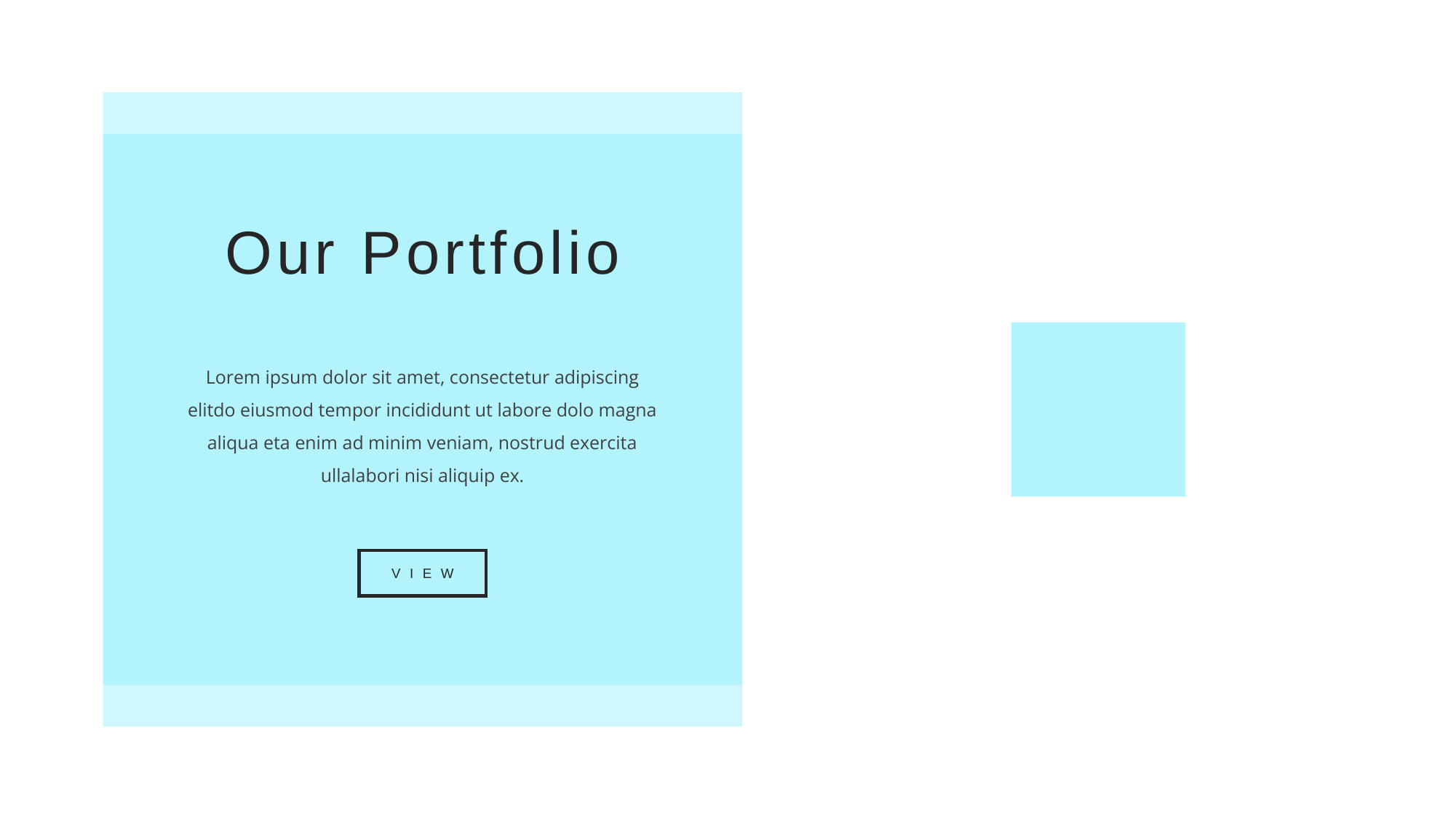

Our Portfolio

Lorem ipsum dolor sit amet, consectetur adipiscing elitdo eiusmod tempor incididunt ut labore dolo magna aliqua eta enim ad minim veniam, nostrud exercita ullalabori nisi aliquip ex.

VIEW